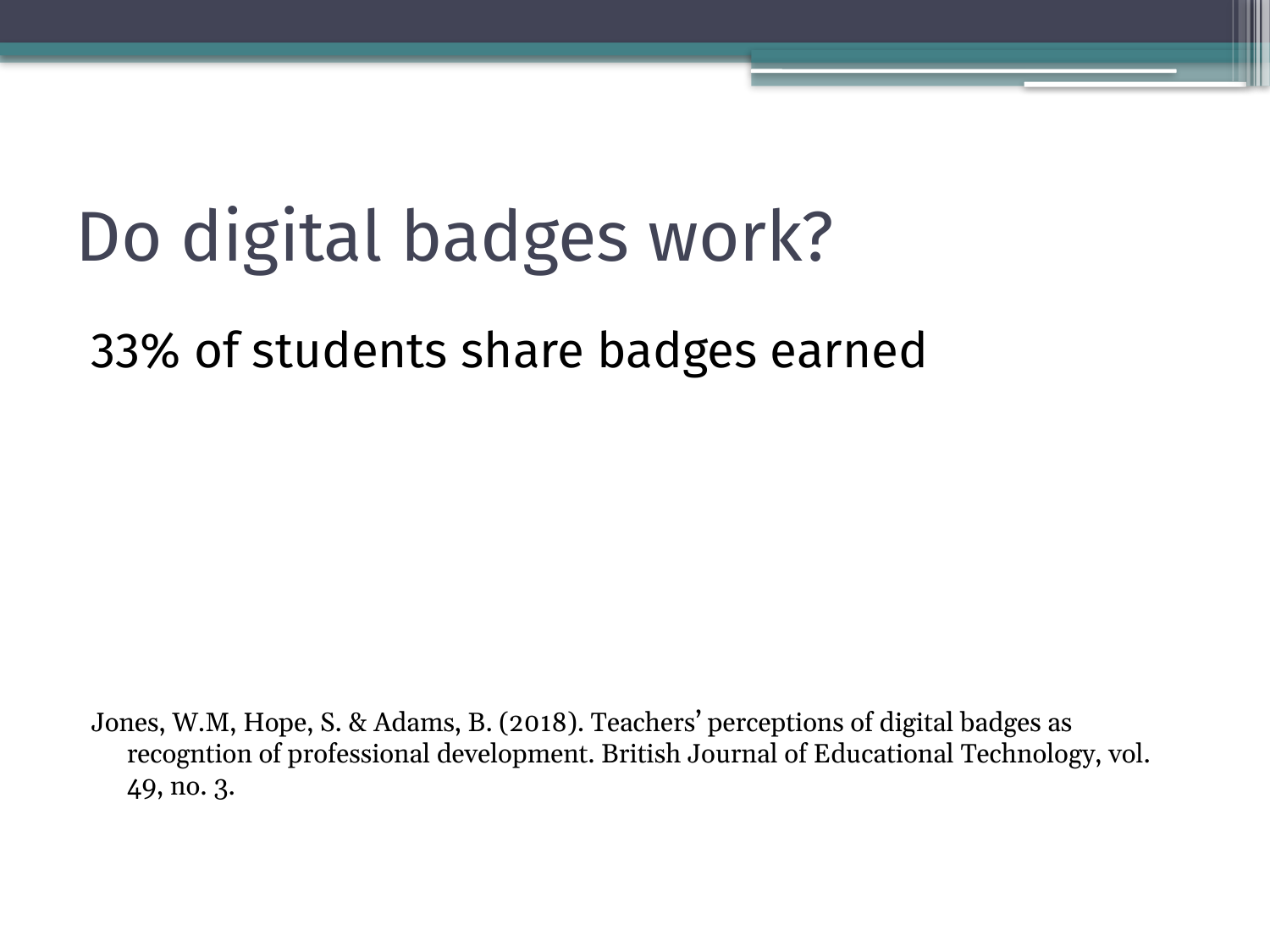

# Do digital badges work?
33% of students share badges earned

Jones, W.M, Hope, S. & Adams, B. (2018). Teachers’ perceptions of digital badges as recogntion of professional development. British Journal of Educational Technology, vol. 49, no. 3.